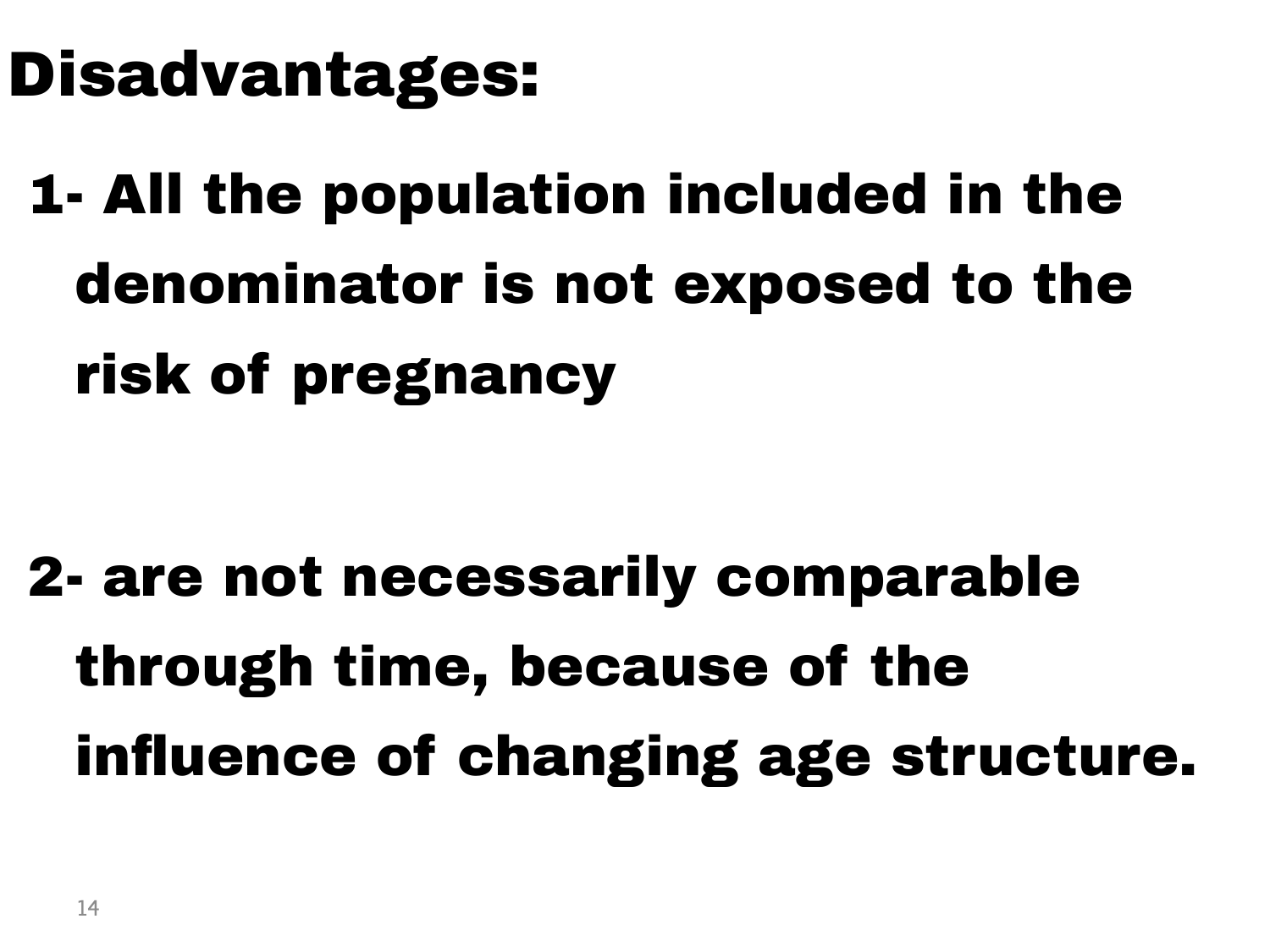

Disadvantages:
1- All the population included in the denominator is not exposed to the risk of pregnancy

2- are not necessarily comparable through time, because of the influence of changing age structure.
14